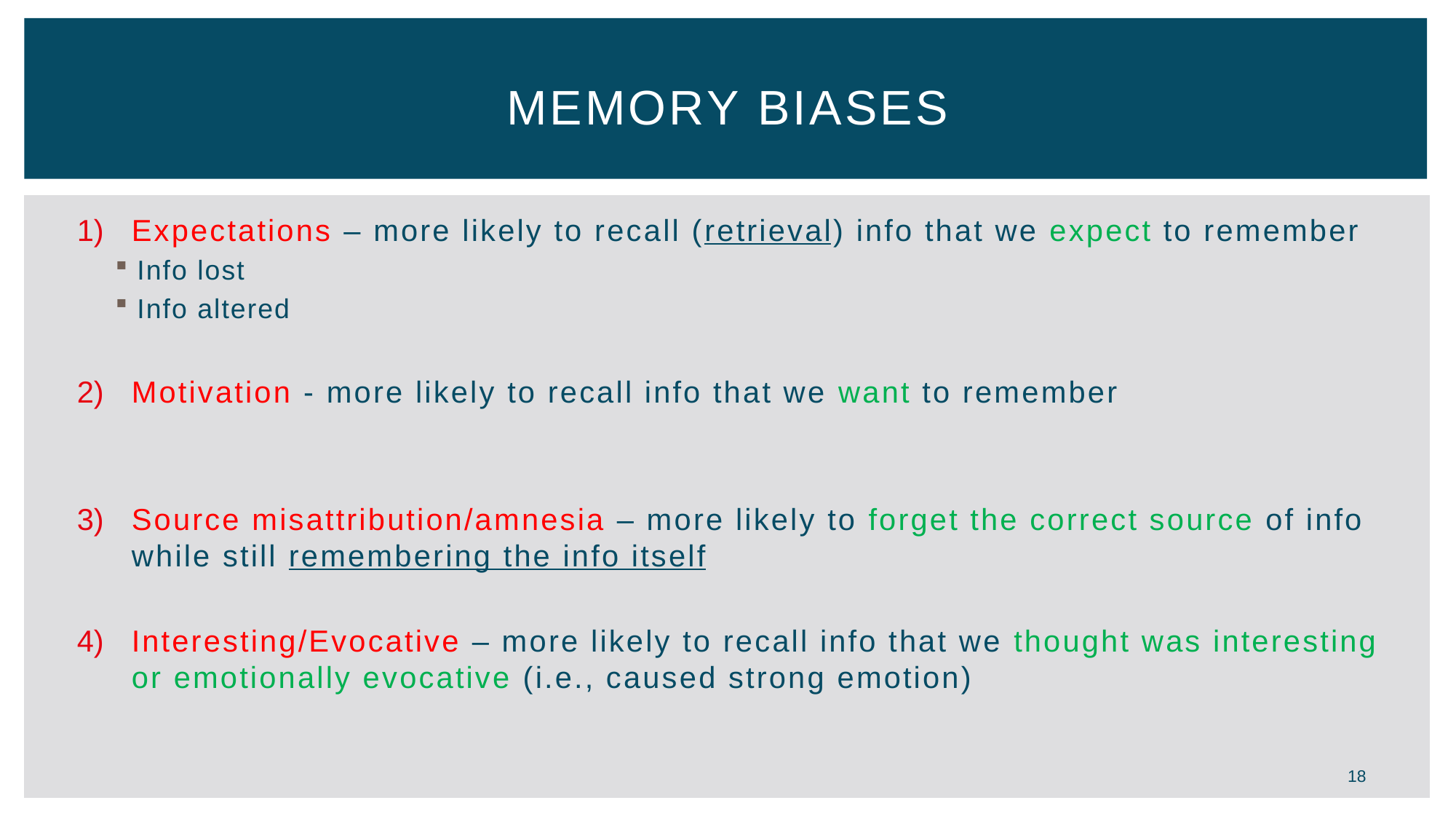

# Memory Biases
Expectations – more likely to recall (retrieval) info that we expect to remember
Info lost
Info altered

Motivation - more likely to recall info that we want to remember

Source misattribution/amnesia – more likely to forget the correct source of info while still remembering the info itself

Interesting/Evocative – more likely to recall info that we thought was interesting or emotionally evocative (i.e., caused strong emotion)

18